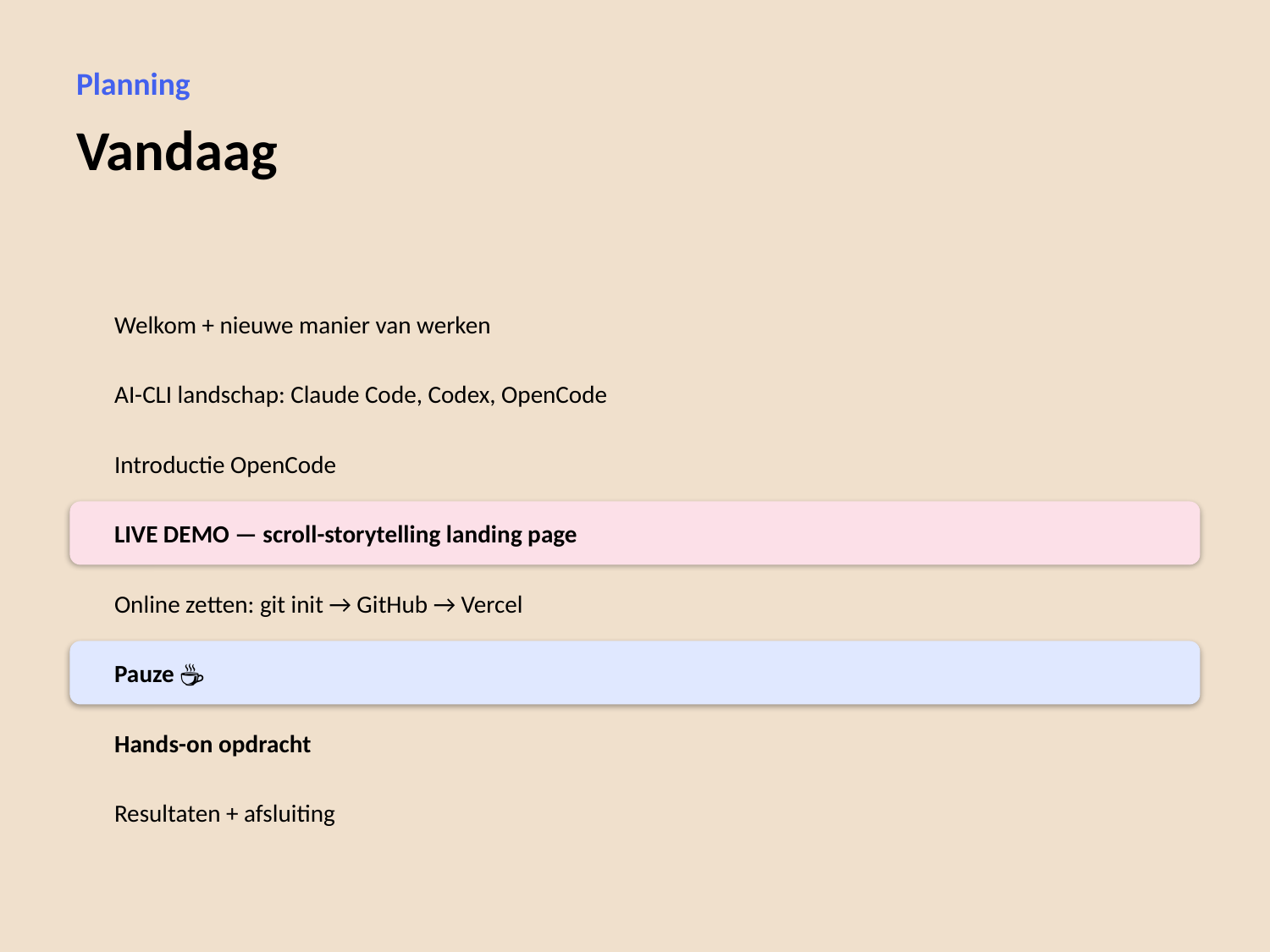

Planning
Vandaag
Welkom + nieuwe manier van werken
AI-CLI landschap: Claude Code, Codex, OpenCode
Introductie OpenCode

LIVE DEMO — scroll-storytelling landing page
Online zetten: git init → GitHub → Vercel

Pauze ☕
Hands-on opdracht
Resultaten + afsluiting